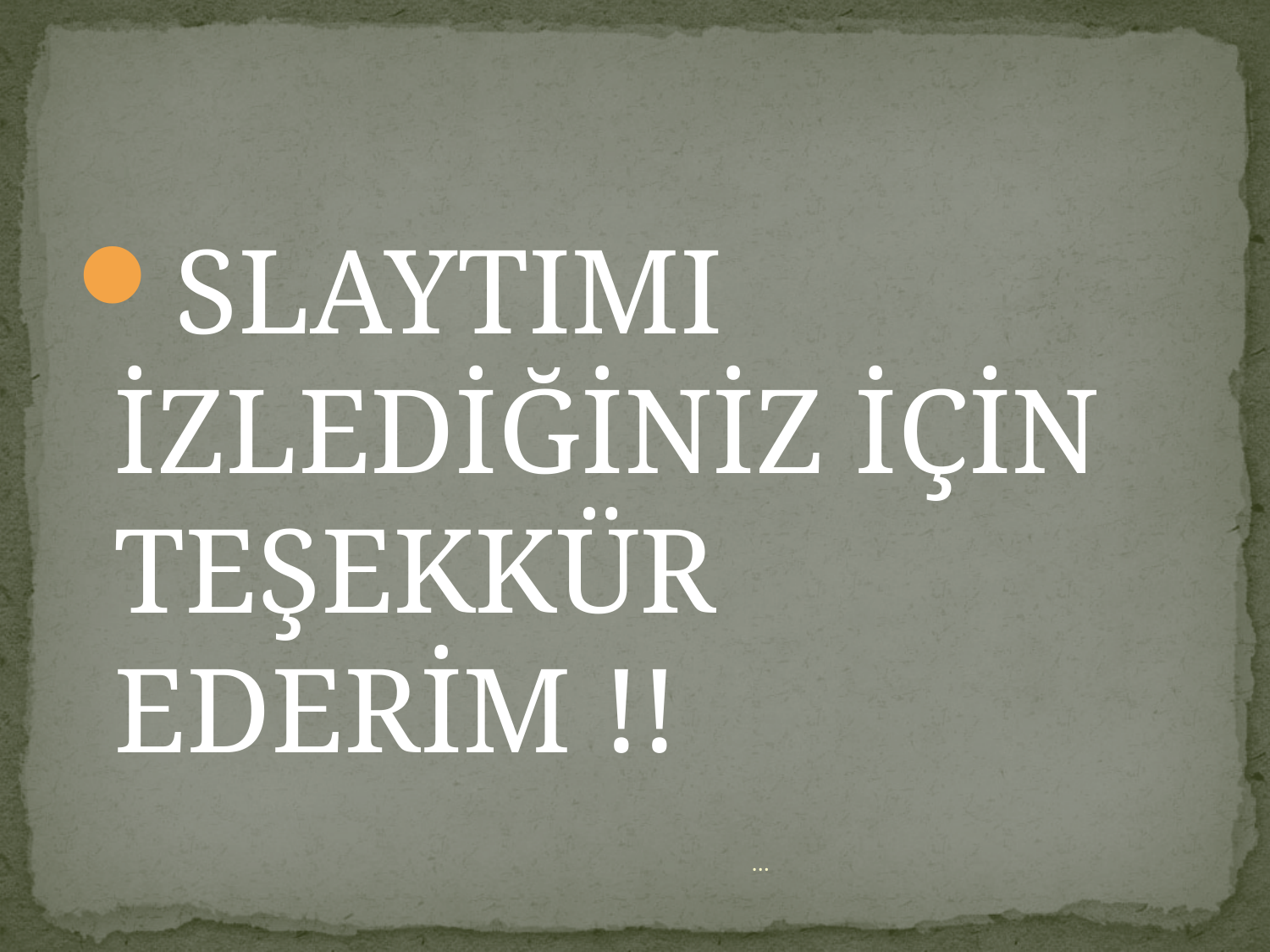

#
SLAYTIMI İZLEDİĞİNİZ İÇİN TEŞEKKÜR EDERİM !!
…